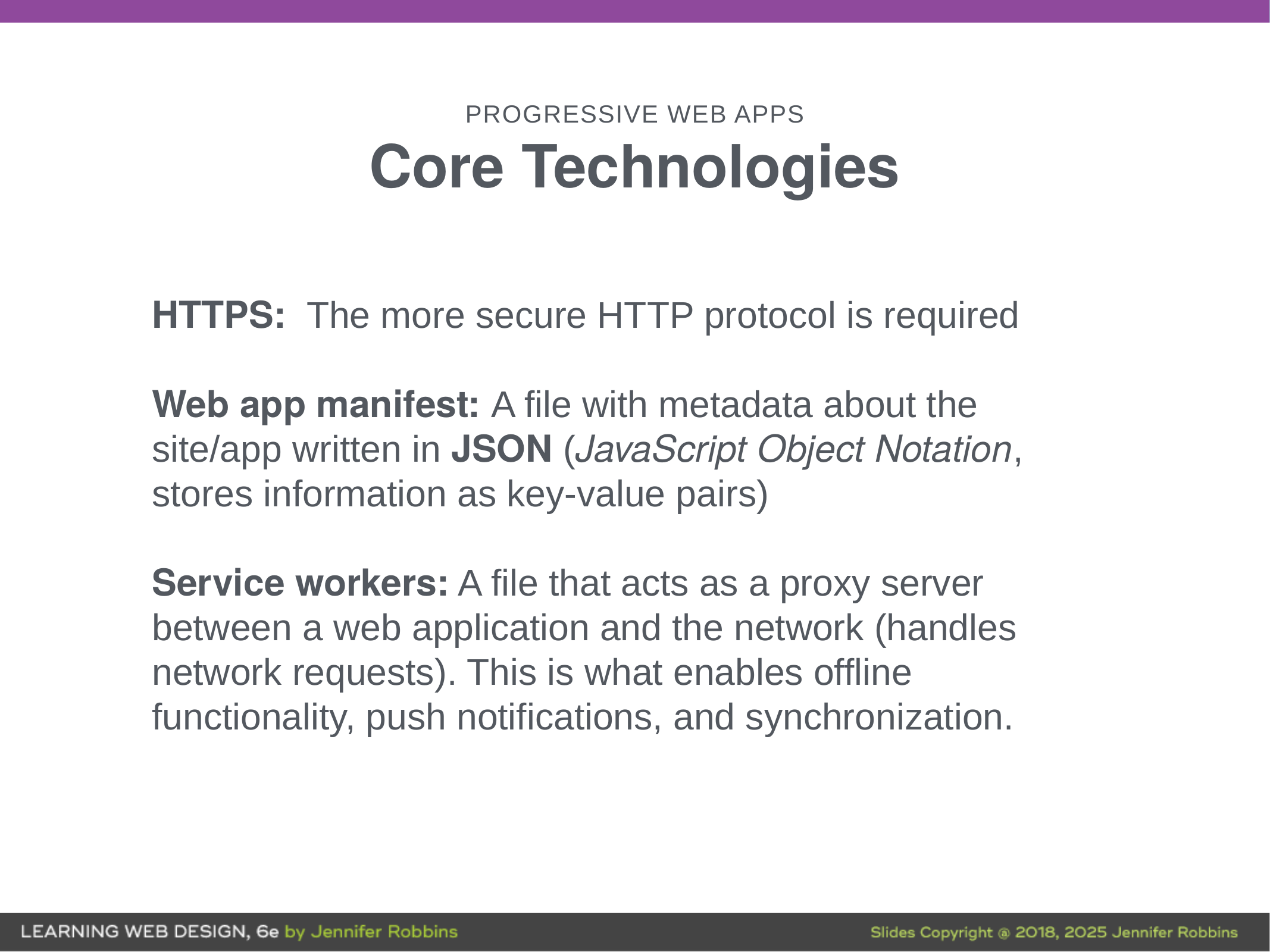

# PROGRESSIVE WEB APPS
Core Technologies
HTTPS:  The more secure HTTP protocol is required
Web app manifest: A file with metadata about the site/app written in JSON (JavaScript Object Notation, stores information as key-value pairs)
Service workers: A file that acts as a proxy server between a web application and the network (handles network requests). This is what enables offline functionality, push notifications, and synchronization.